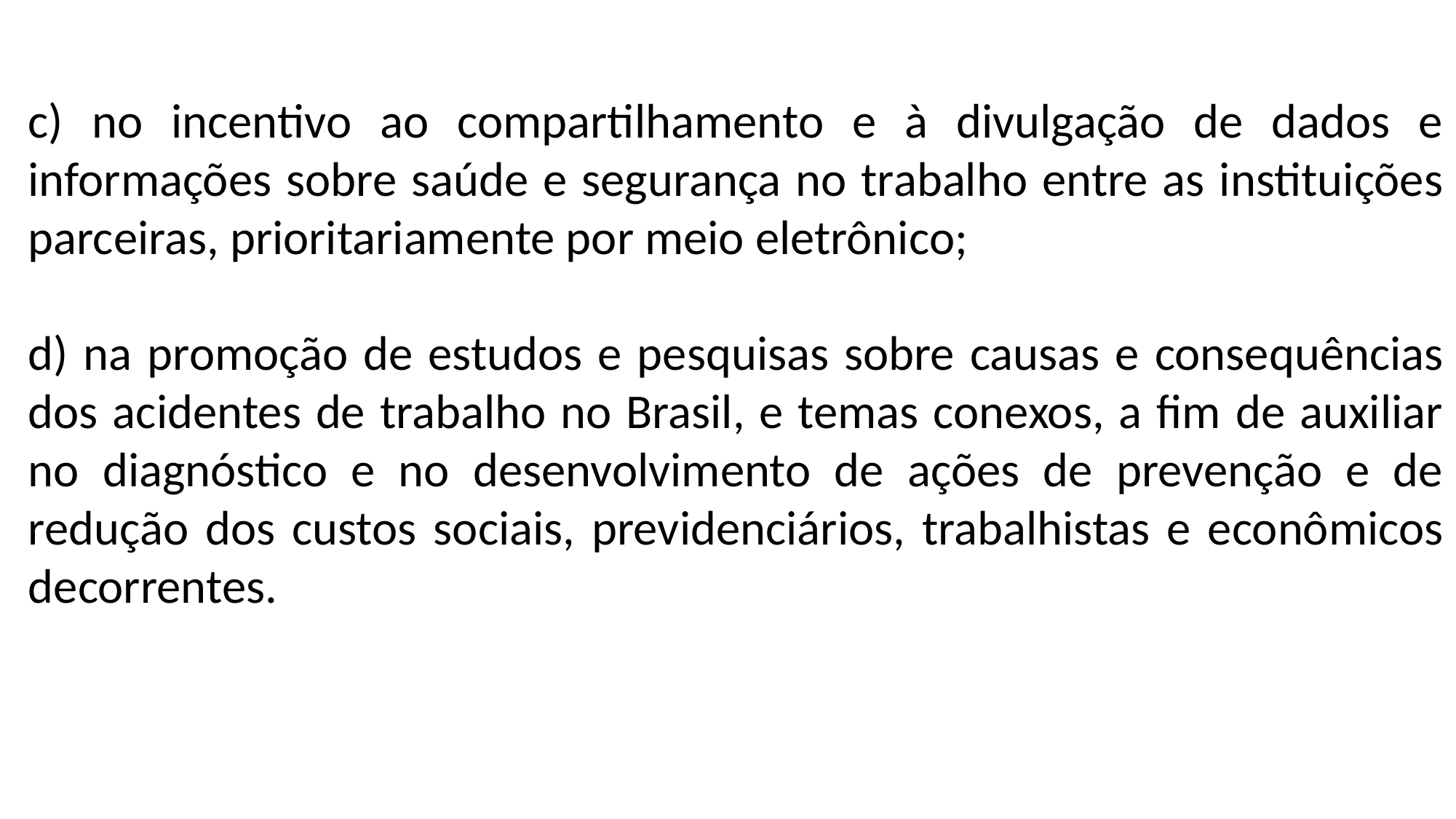

c) no incentivo ao compartilhamento e à divulgação de dados e informações sobre saúde e segurança no trabalho entre as instituições parceiras, prioritariamente por meio eletrônico;

d) na promoção de estudos e pesquisas sobre causas e consequências dos acidentes de trabalho no Brasil, e temas conexos, a fim de auxiliar no diagnóstico e no desenvolvimento de ações de prevenção e de redução dos custos sociais, previdenciários, trabalhistas e econômicos decorrentes.